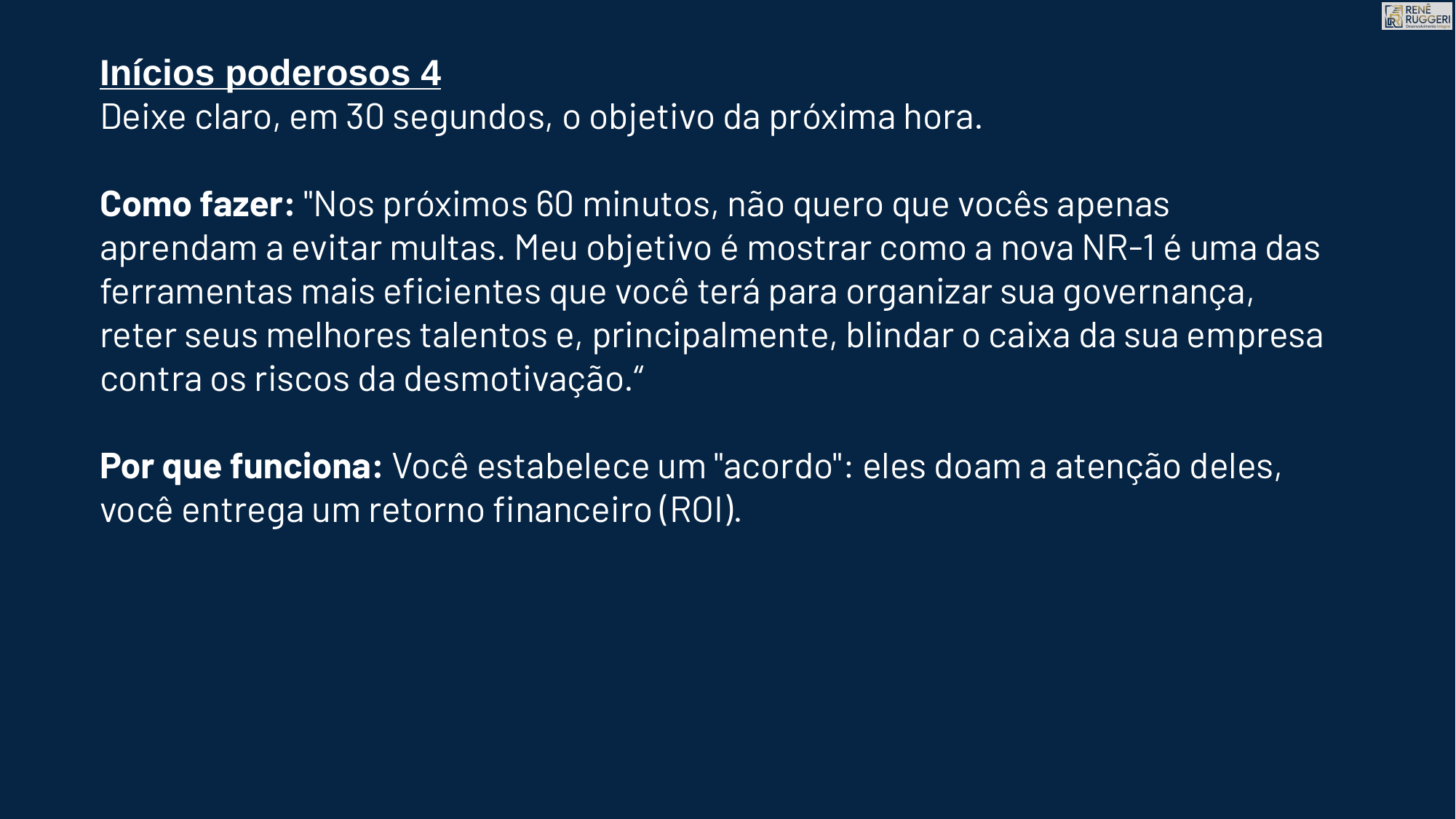

Inícios poderosos 4
Deixe claro, em 30 segundos, o objetivo da próxima hora.

Como fazer: "Nos próximos 60 minutos, não quero que vocês apenas aprendam a evitar multas. Meu objetivo é mostrar como a nova NR-1 é uma das ferramentas mais eficientes que você terá para organizar sua governança, reter seus melhores talentos e, principalmente, blindar o caixa da sua empresa contra os riscos da desmotivação.“

Por que funciona: Você estabelece um "acordo": eles doam a atenção deles, você entrega um retorno financeiro (ROI).